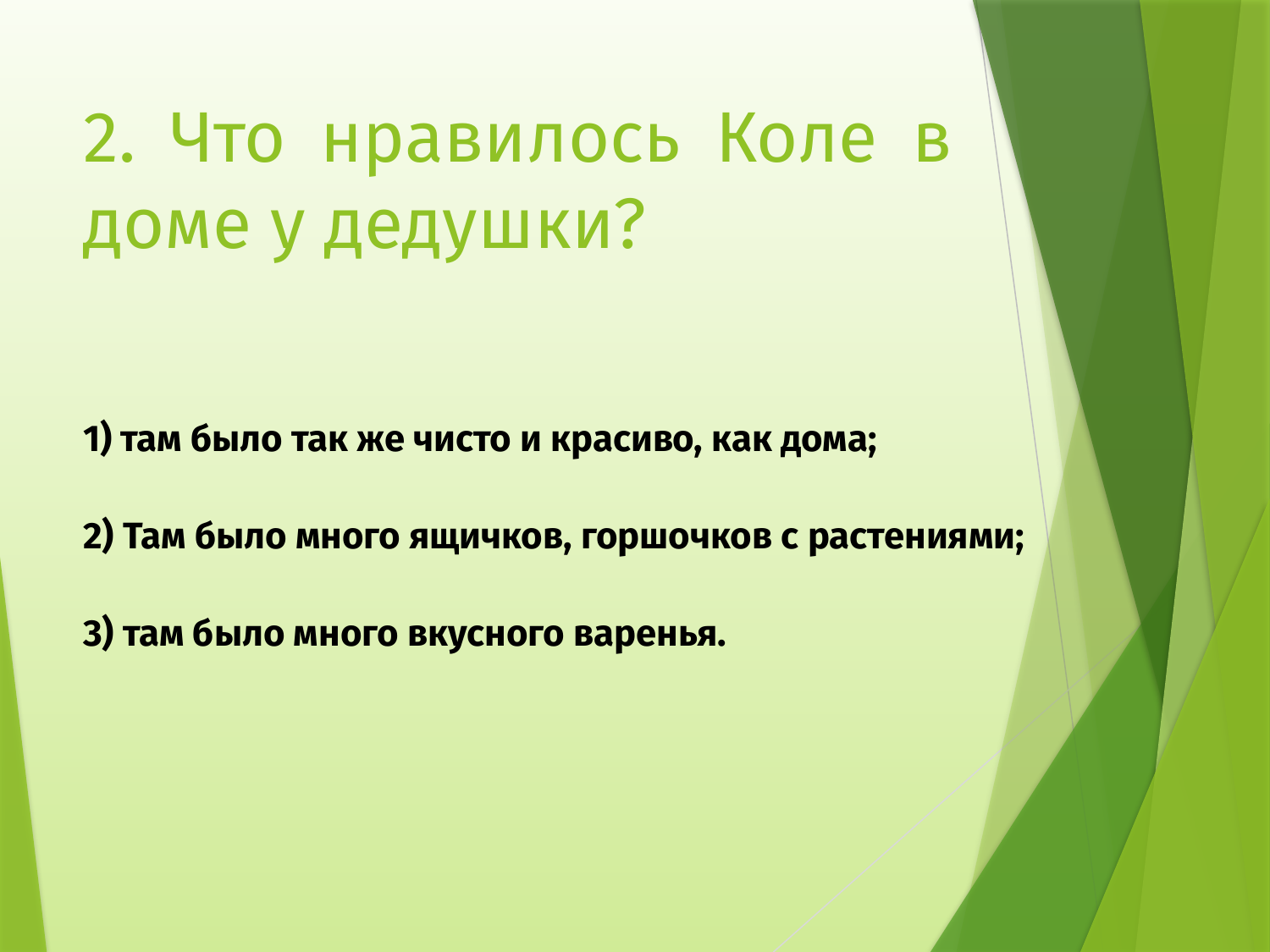

# 2. Что нравилось Коле в доме у дедушки?
1) там было так же чисто и красиво, как дома;
2) Там было много ящичков, горшочков с растениями;
3) там было много вкусного варенья.